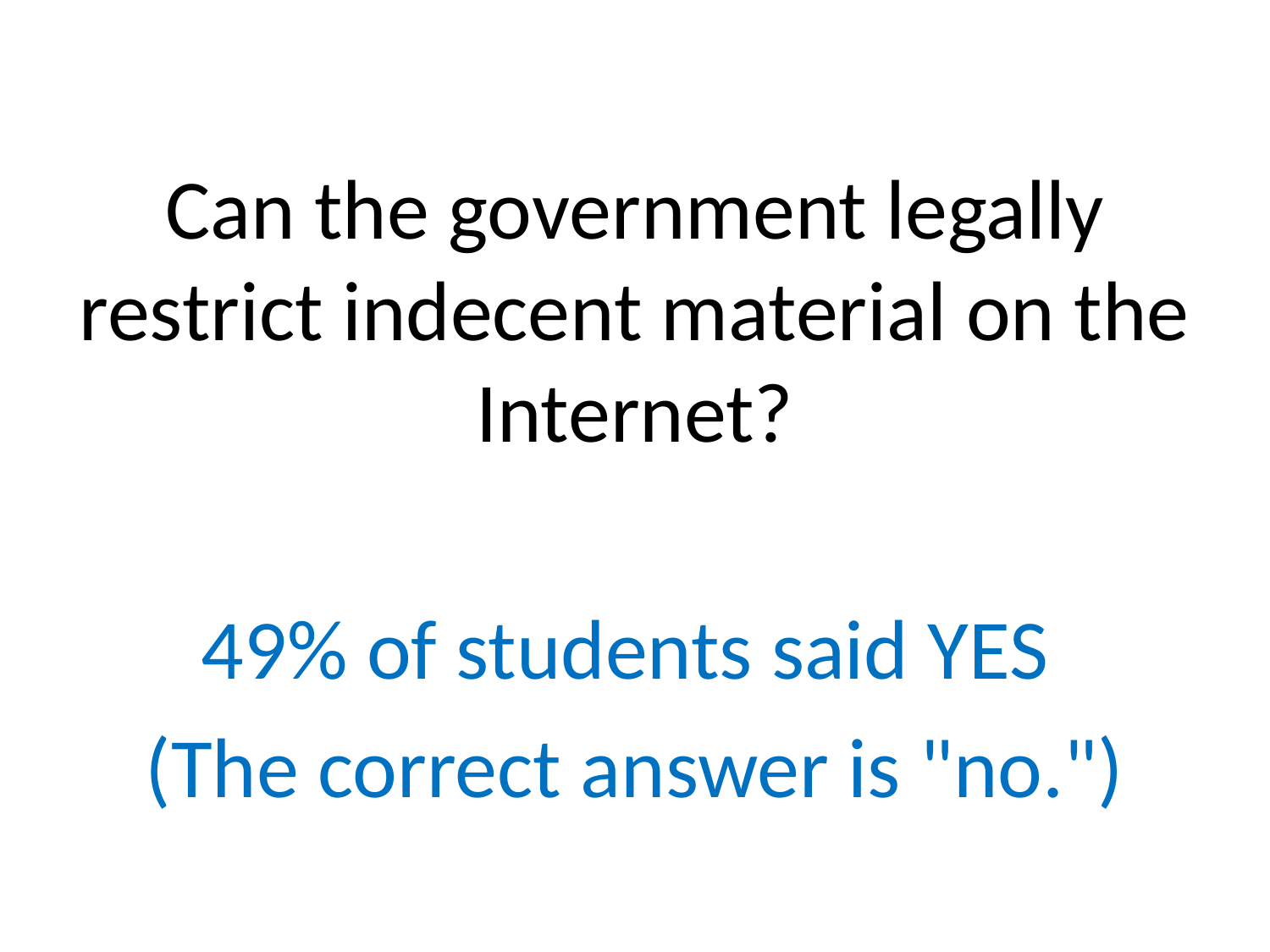

Can the government legally restrict indecent material on the Internet?

49% of students said YES
(The correct answer is "no.")